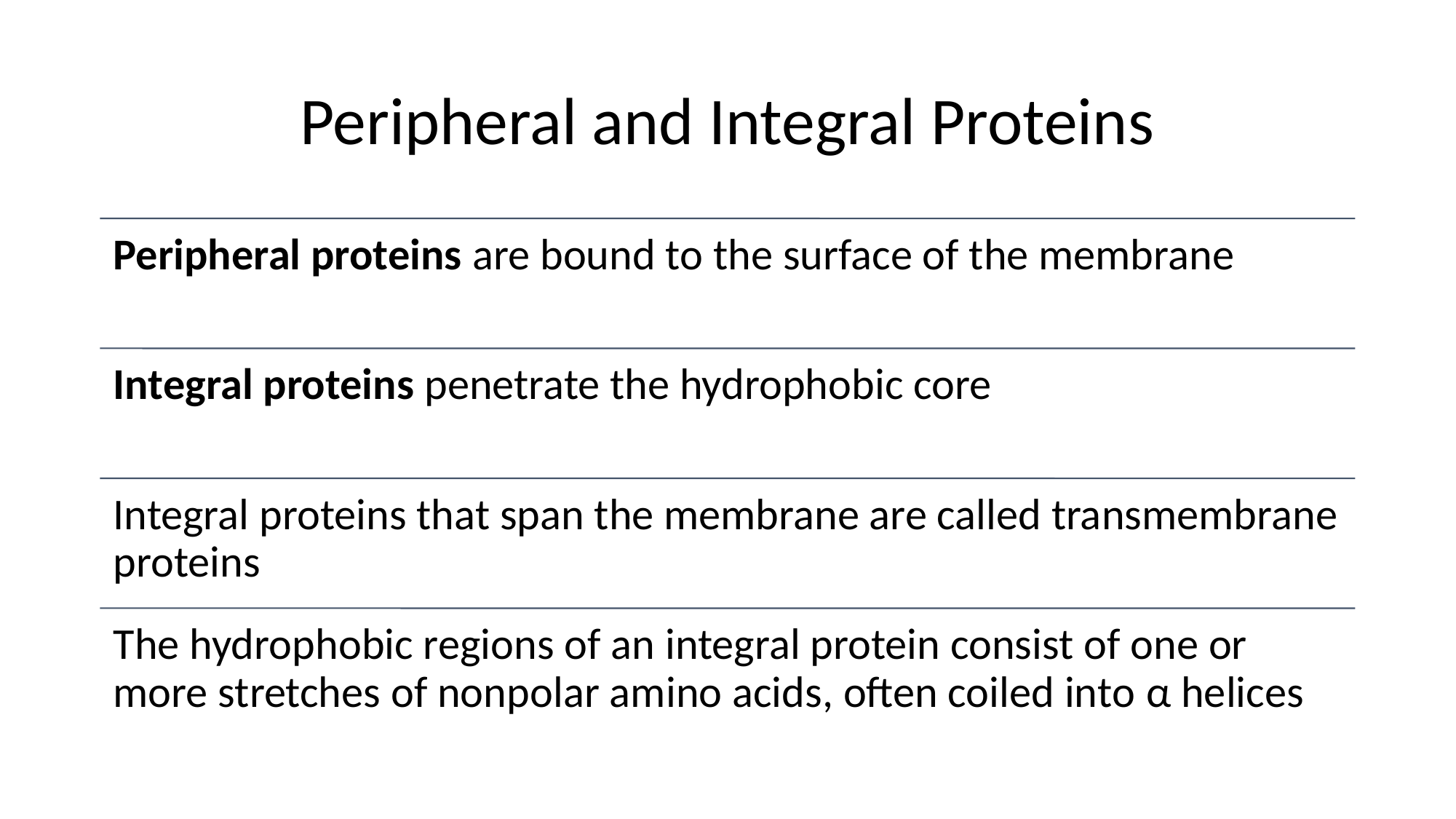

# Peripheral and Integral Proteins
Peripheral proteins are bound to the surface of the membrane
Integral proteins penetrate the hydrophobic core
Integral proteins that span the membrane are called transmembrane proteins
The hydrophobic regions of an integral protein consist of one or more stretches of nonpolar amino acids, often coiled into α helices